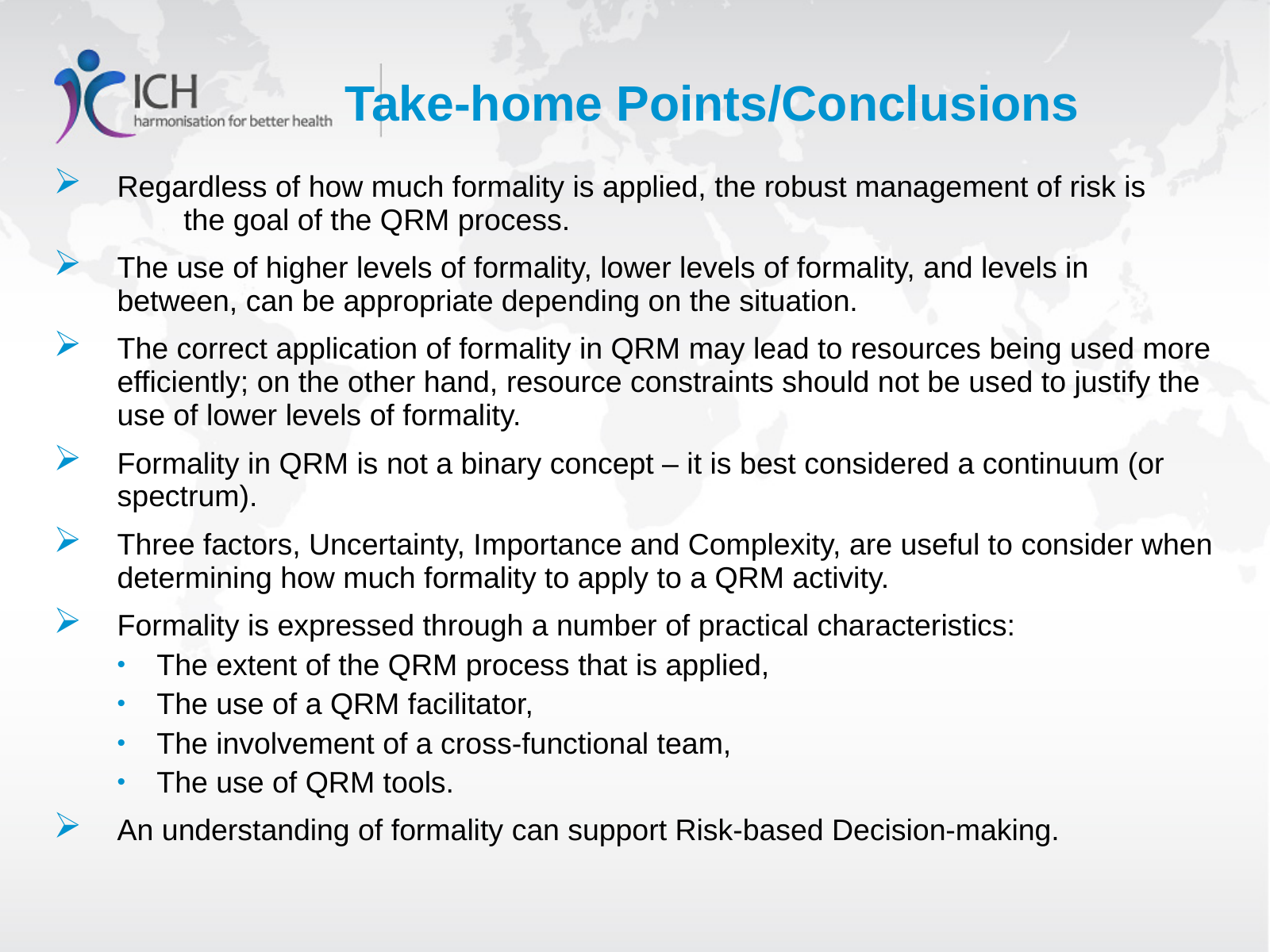

# Take-home Points/Conclusions
Regardless of how much formality is applied, the robust management of risk is                 the goal of the QRM process.
The use of higher levels of formality, lower levels of formality, and levels in between, can be appropriate depending on the situation.
The correct application of formality in QRM may lead to resources being used more efficiently; on the other hand, resource constraints should not be used to justify the use of lower levels of formality.
Formality in QRM is not a binary concept – it is best considered a continuum (or spectrum).
Three factors, Uncertainty, Importance and Complexity, are useful to consider when determining how much formality to apply to a QRM activity.
Formality is expressed through a number of practical characteristics:
The extent of the QRM process that is applied,
The use of a QRM facilitator,
The involvement of a cross-functional team,
The use of QRM tools.
An understanding of formality can support Risk-based Decision-making.